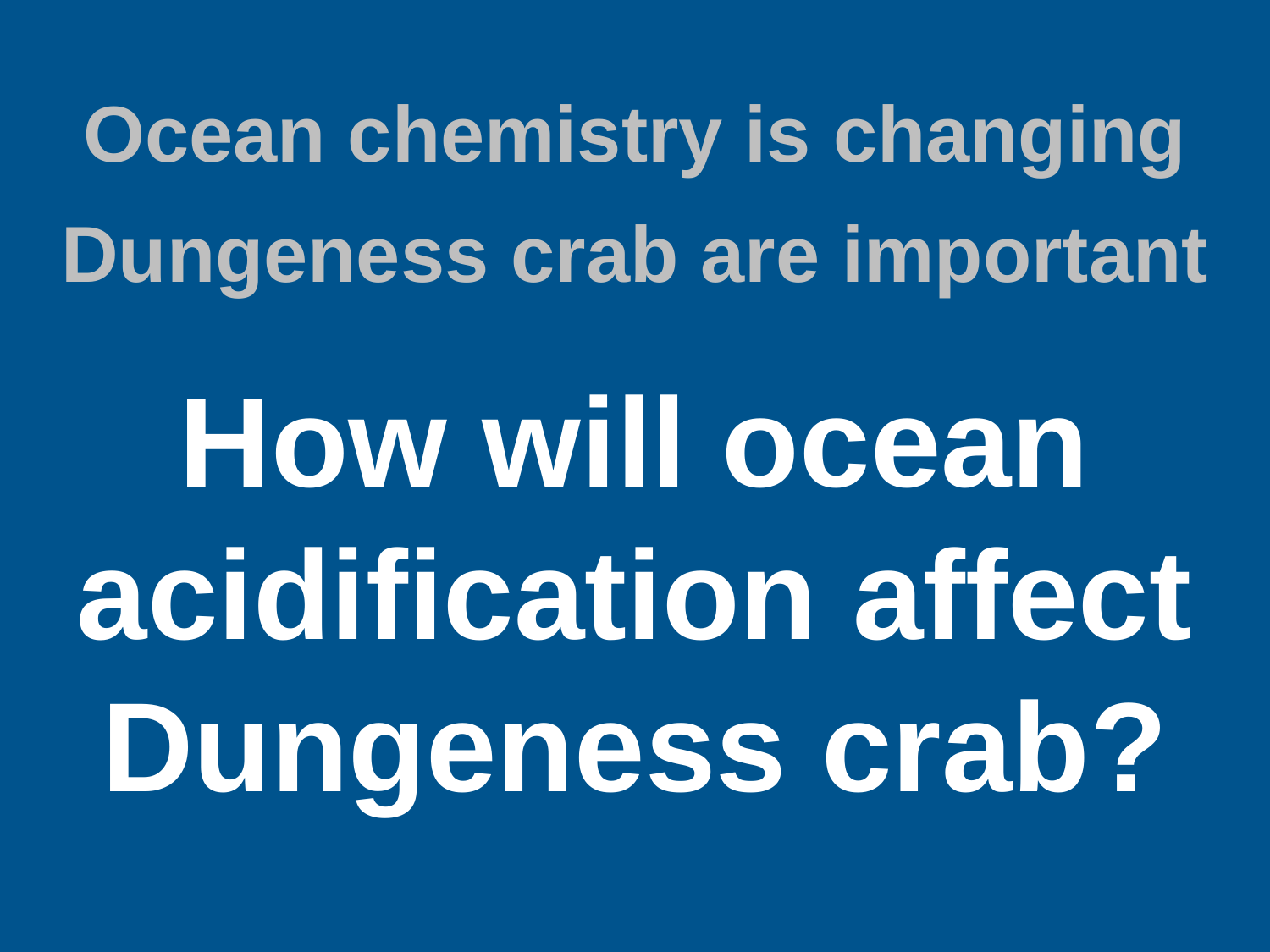

Ocean chemistry is changing

Dungeness crab are important
# How will ocean acidification affect Dungeness crab?